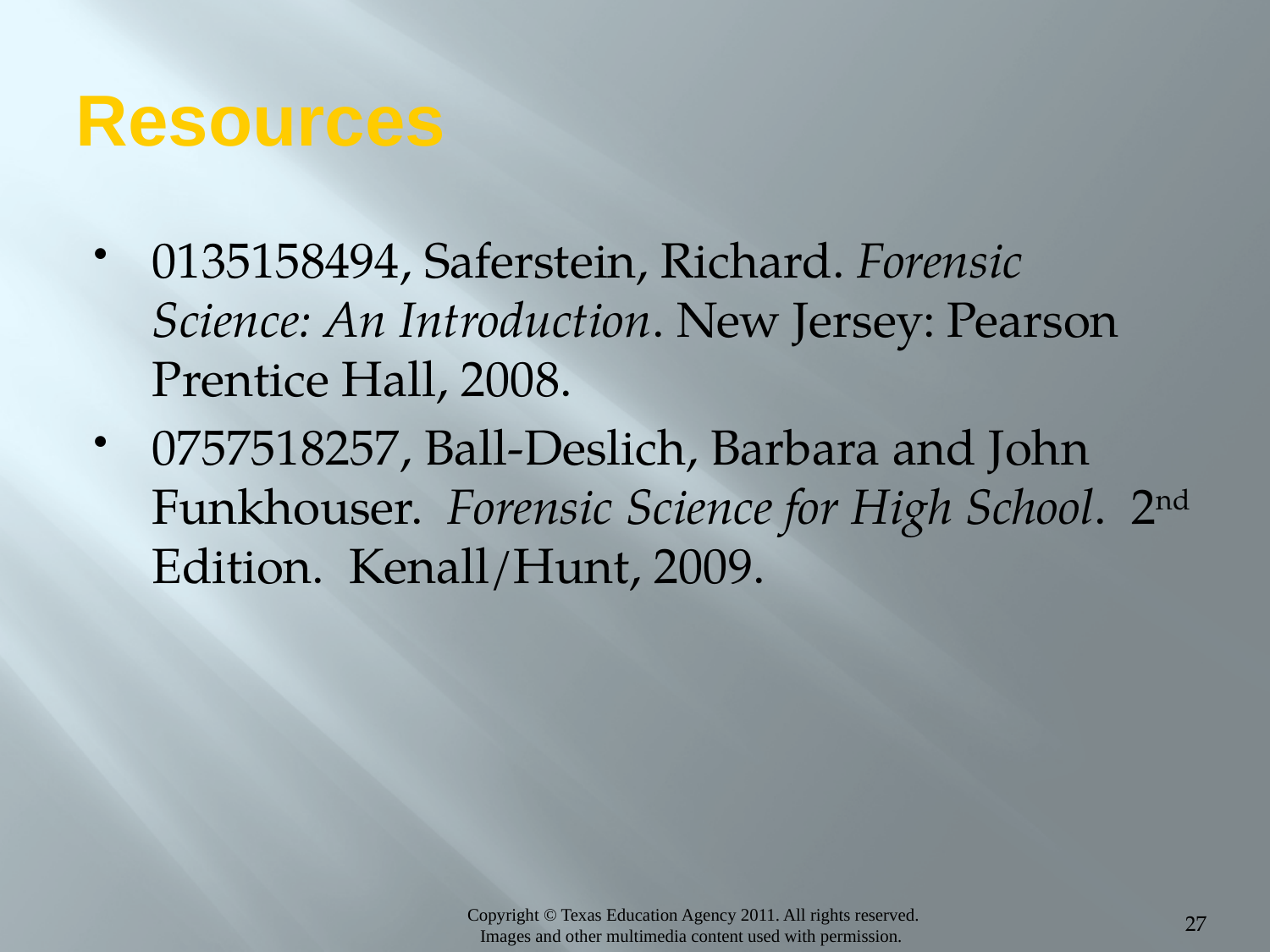

# Resources
0135158494, Saferstein, Richard. Forensic Science: An Introduction. New Jersey: Pearson Prentice Hall, 2008.
0757518257, Ball-Deslich, Barbara and John Funkhouser.  Forensic Science for High School.  2nd Edition.  Kenall/Hunt, 2009.

27